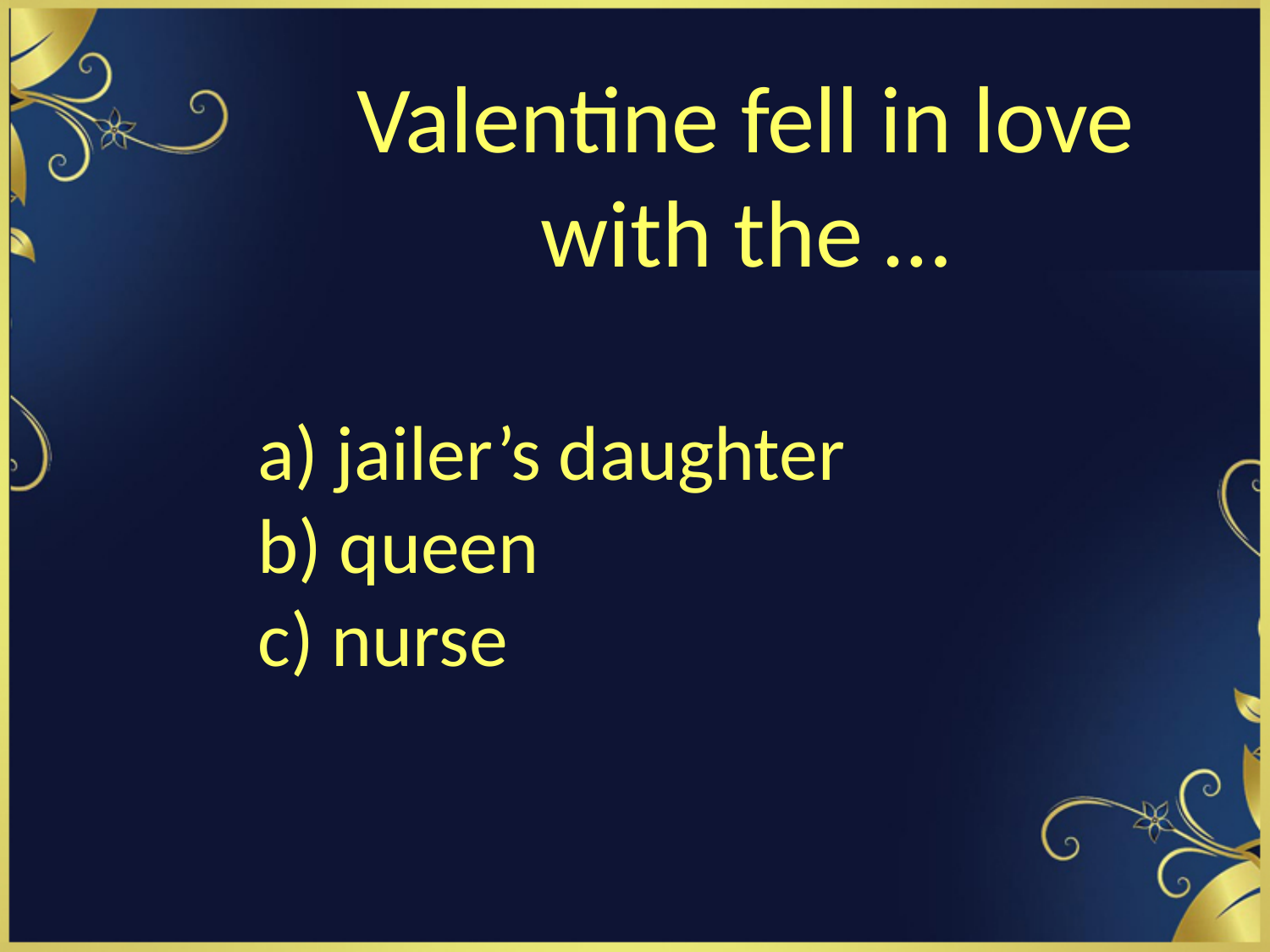

# Valentine fell in love with the …
a) jailer’s daughter
b) queen
c) nurse